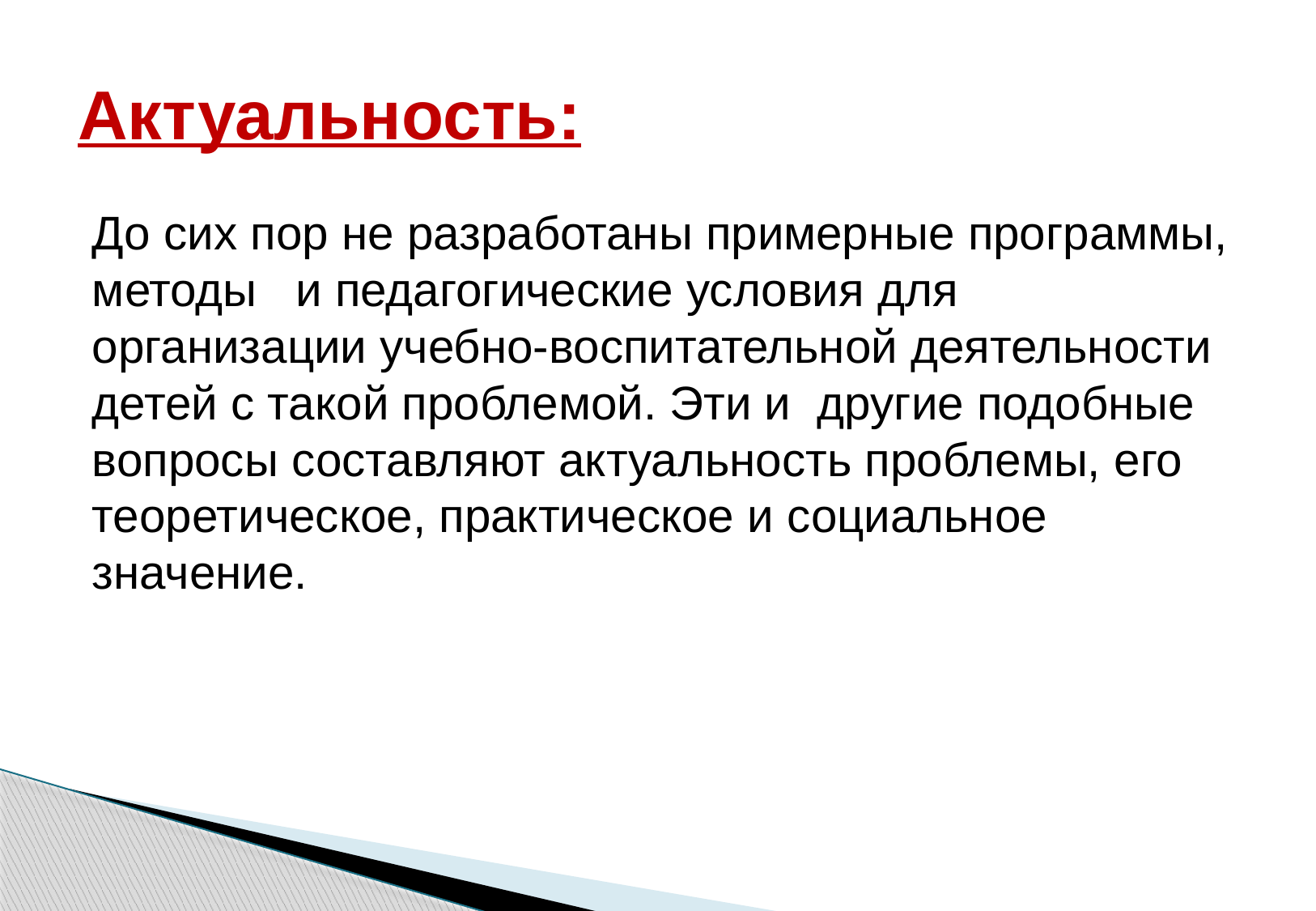

# Актуальность:
До сих пор не разработаны примерные программы, методы   и педагогические условия для организации учебно-воспитательной деятельности детей с такой проблемой. Эти и  другие подобные вопросы составляют актуальность проблемы, его теоретическое, практическое и социальное значение.